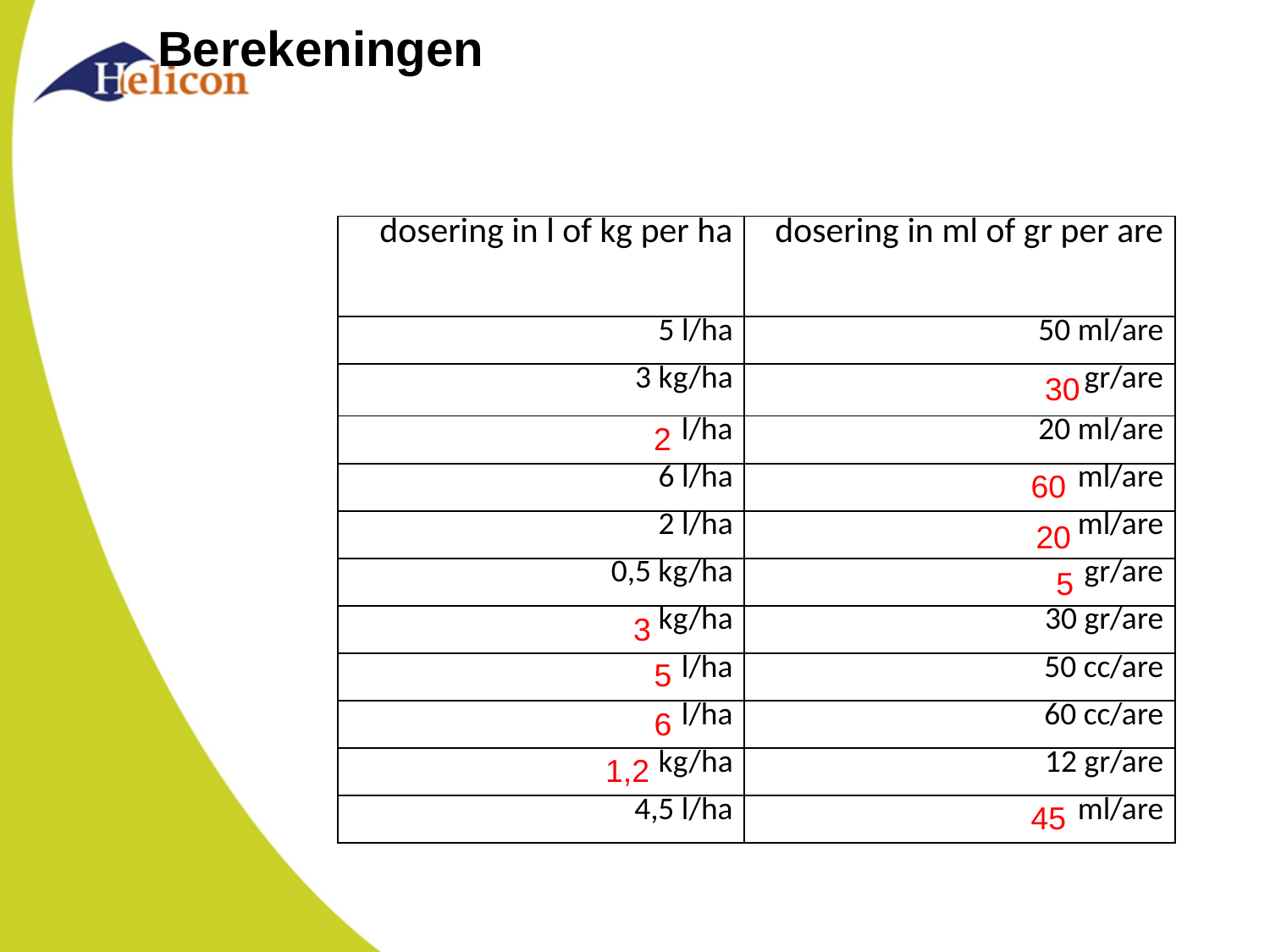

# Berekeningen
| dosering in l of kg per ha | dosering in ml of gr per are |
| --- | --- |
| 5 l/ha | 50 ml/are |
| 3 kg/ha | gr/are |
| l/ha | 20 ml/are |
| 6 l/ha | ml/are |
| 2 l/ha | ml/are |
| 0,5 kg/ha | gr/are |
| kg/ha | 30 gr/are |
| l/ha | 50 cc/are |
| l/ha | 60 cc/are |
| kg/ha | 12 gr/are |
| 4,5 l/ha | ml/are |
30
2
60
20
5
3
5
6
1,2
45